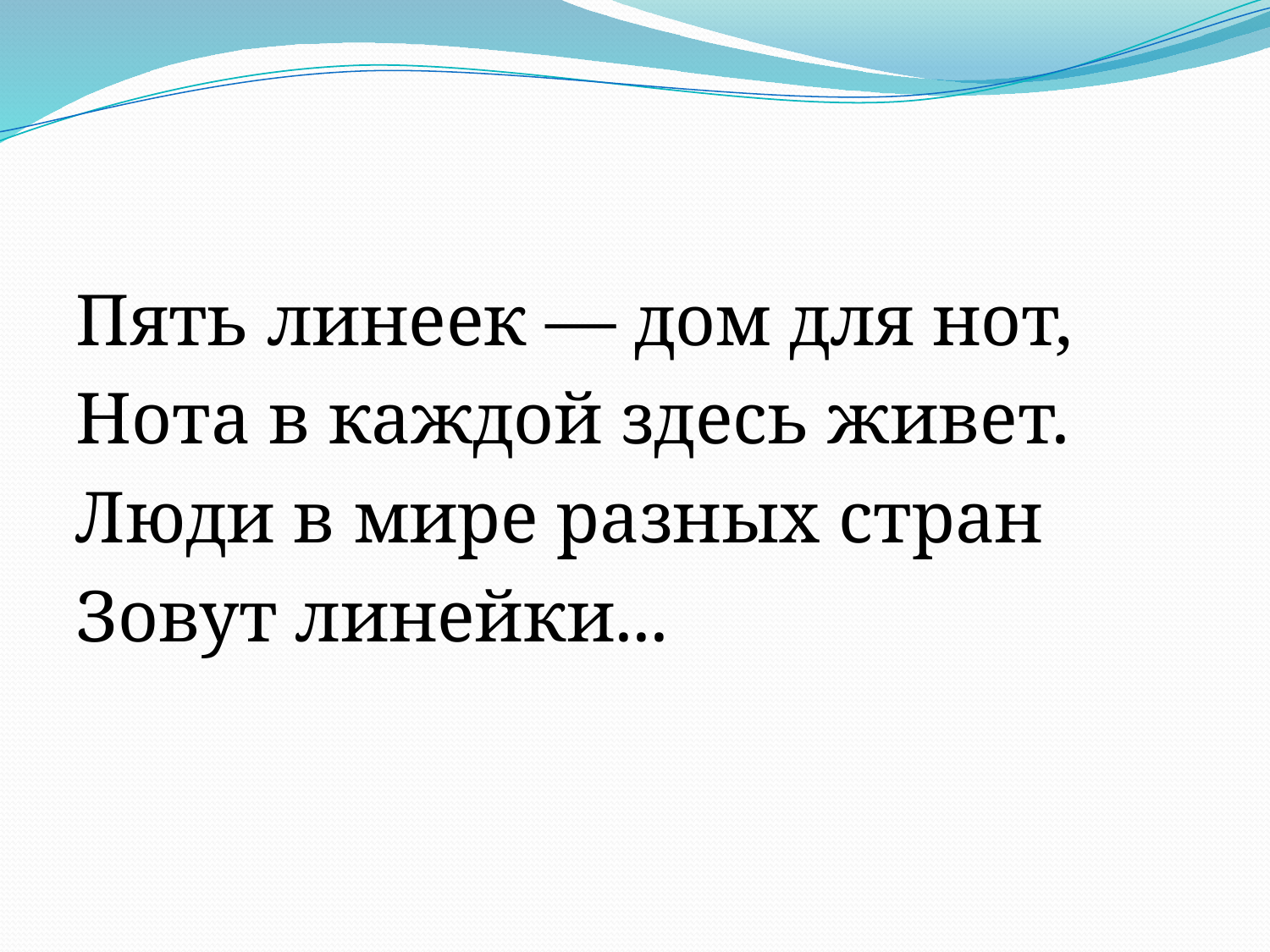

Пять линеек — дом для нот,
Нота в каждой здесь живет.
Люди в мире разных стран
Зовут линейки...